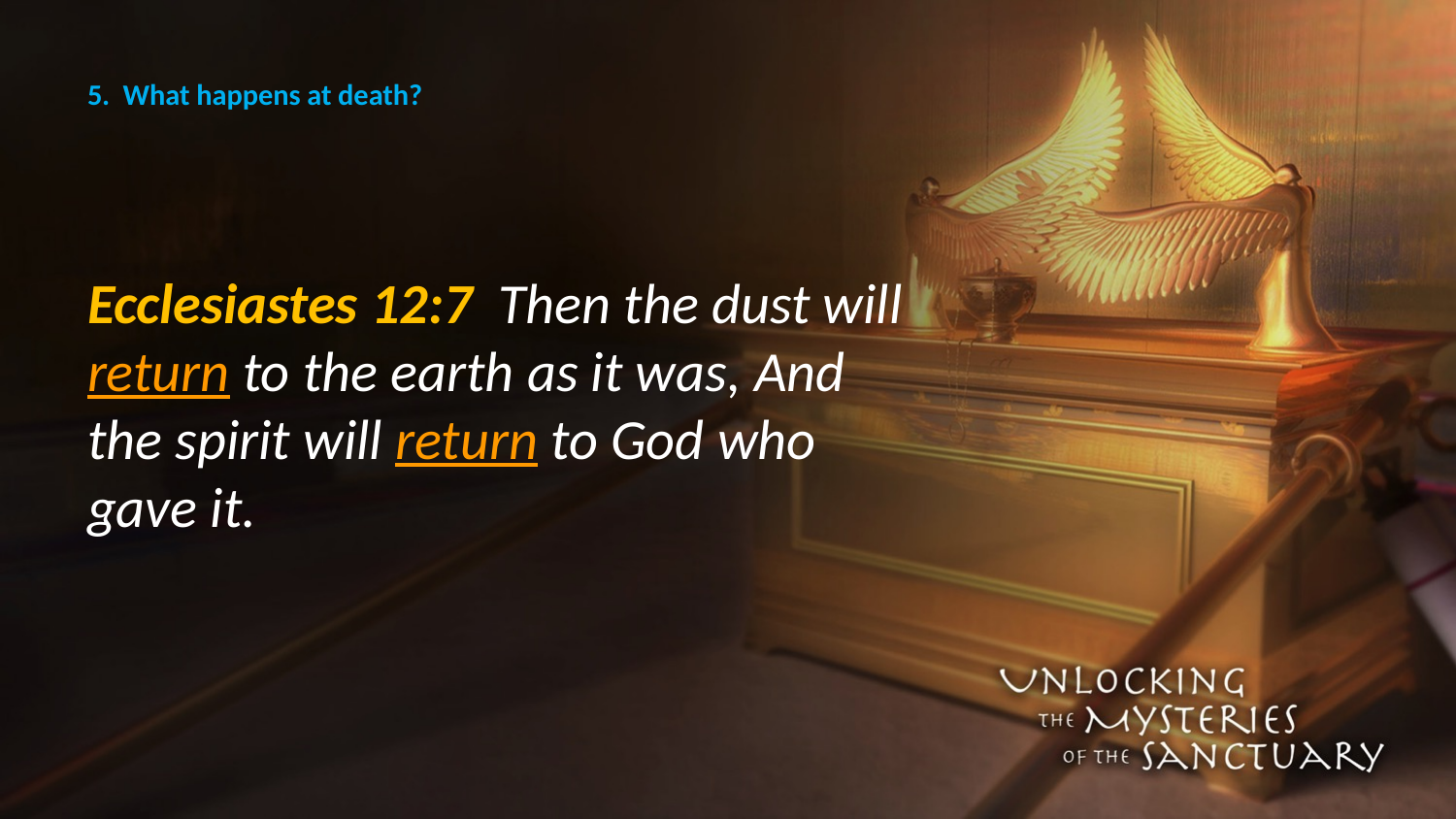

# 5.  What happens at death?

Ecclesiastes 12:7  Then the dust will return to the earth as it was, And the spirit will return to God who gave it.